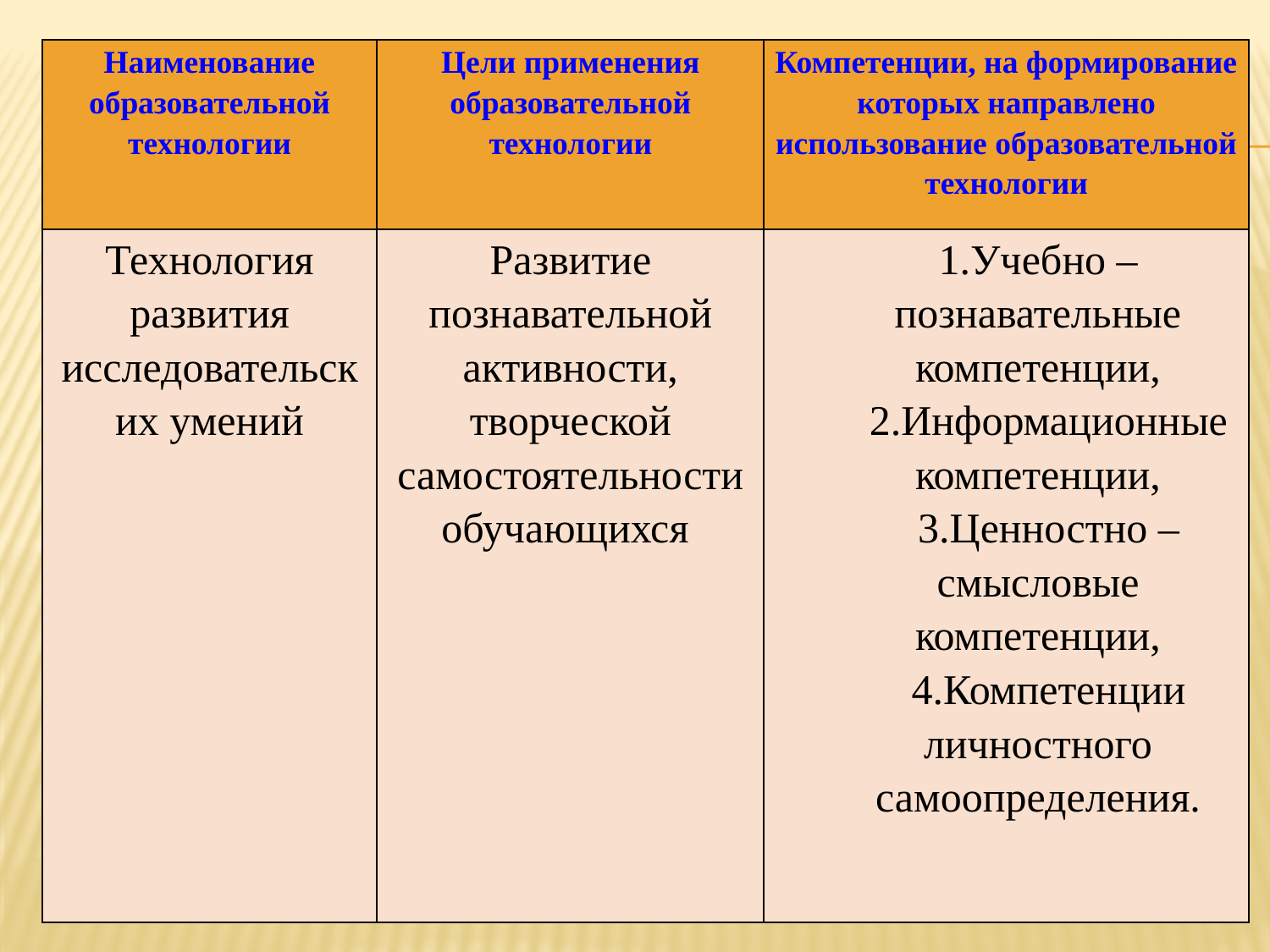

| Наименование образовательной технологии | Цели применения образовательной технологии | Компетенции, на формирование которых направлено использование образовательной технологии |
| --- | --- | --- |
| Технология развития исследовательских умений | Развитие познавательной активности, творческой самостоятельности обучающихся | 1.Учебно – познавательные компетенции, 2.Информационные компетенции, 3.Ценностно – смысловые компетенции, 4.Компетенции личностного самоопределения. |